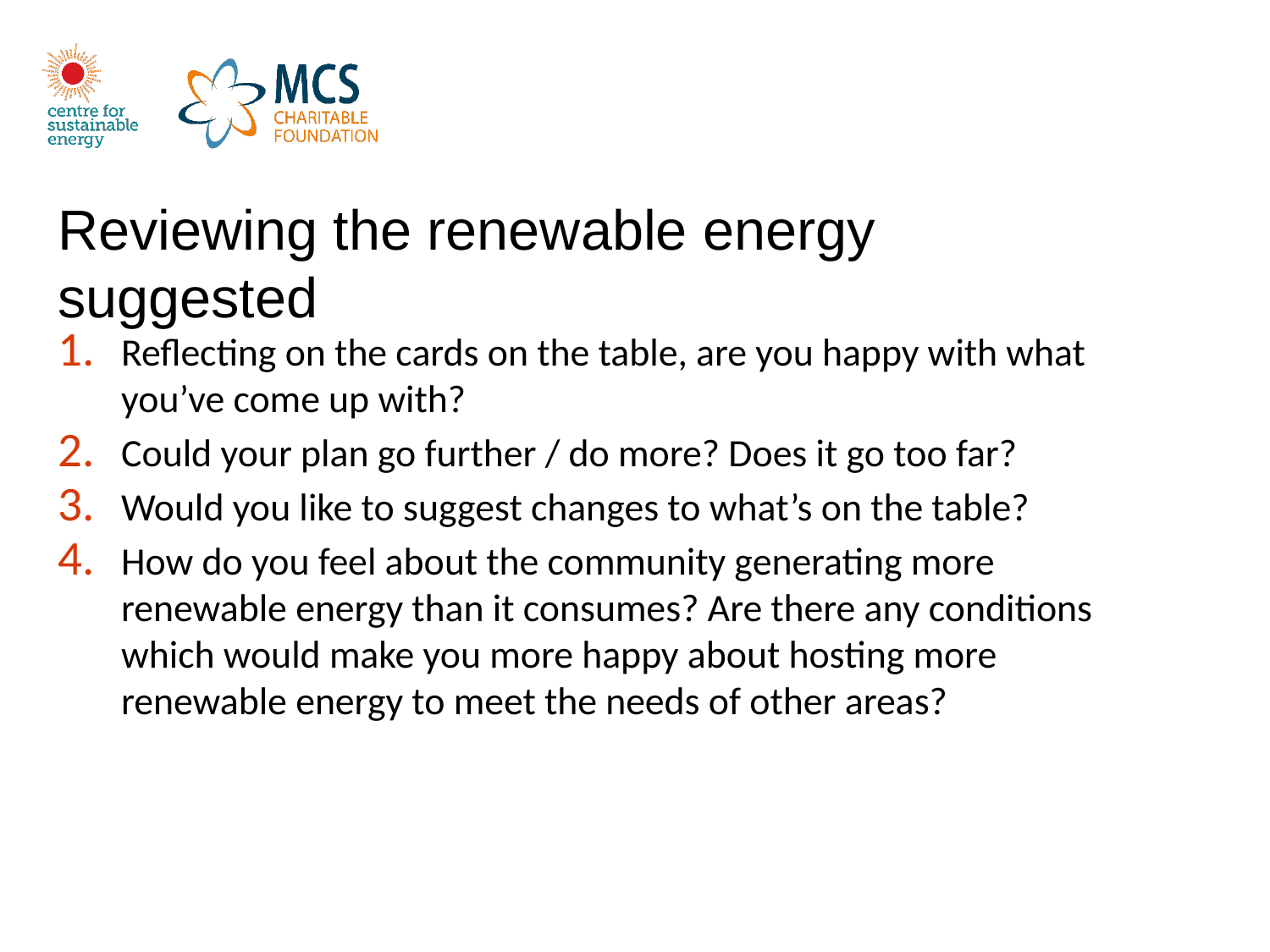

Reviewing the renewable energy suggested
Reflecting on the cards on the table, are you happy with what you’ve come up with?
Could your plan go further / do more? Does it go too far?
Would you like to suggest changes to what’s on the table?
How do you feel about the community generating more renewable energy than it consumes? Are there any conditions which would make you more happy about hosting more renewable energy to meet the needs of other areas?